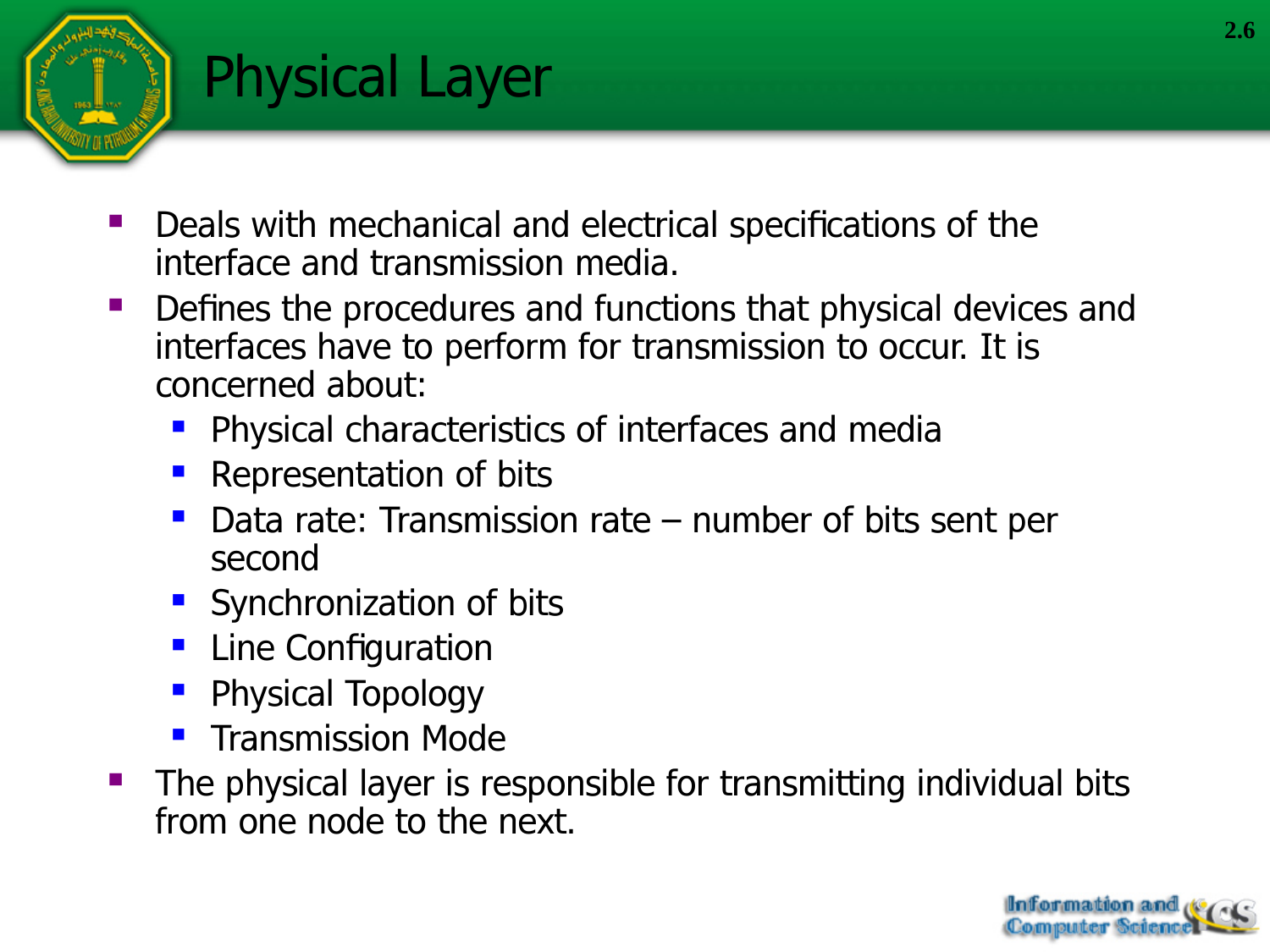

2.6
# Physical Layer
Deals with mechanical and electrical specifications of the interface and transmission media.
Defines the procedures and functions that physical devices and interfaces have to perform for transmission to occur. It is concerned about:
Physical characteristics of interfaces and media
Representation of bits
Data rate: Transmission rate – number of bits sent per second
Synchronization of bits
Line Configuration
Physical Topology
Transmission Mode
The physical layer is responsible for transmitting individual bits from one node to the next.